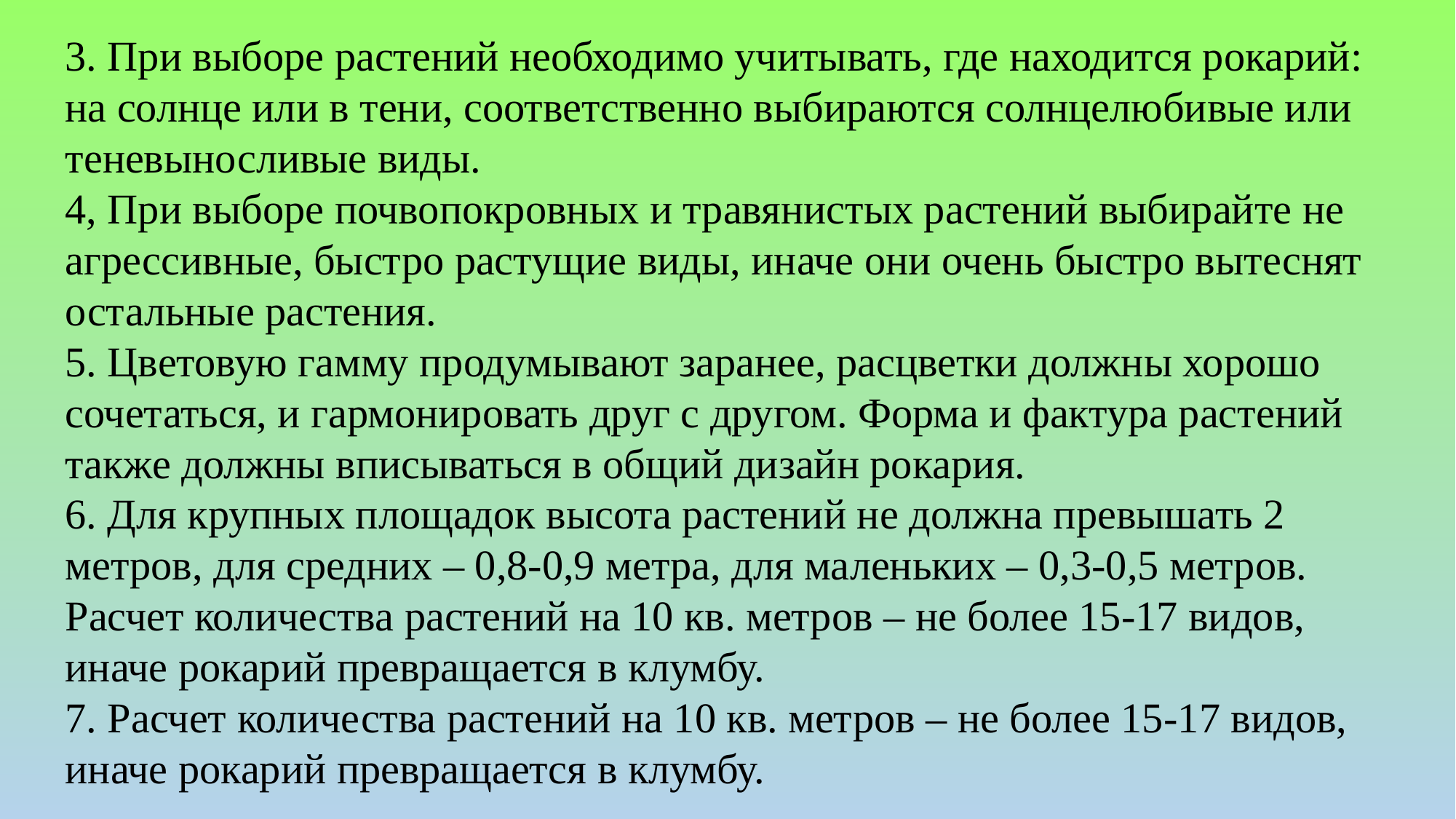

3. При выборе растений необходимо учитывать, где находится рокарий: на солнце или в тени, соответственно выбираются солнцелюбивые или теневыносливые виды.
4, При выборе почвопокровных и травянистых растений выбирайте не агрессивные, быстро растущие виды, иначе они очень быстро вытеснят остальные растения.
5. Цветовую гамму продумывают заранее, расцветки должны хорошо сочетаться, и гармонировать друг с другом. Форма и фактура растений также должны вписываться в общий дизайн рокария.
6. Для крупных площадок высота растений не должна превышать 2 метров, для средних – 0,8-0,9 метра, для маленьких – 0,3-0,5 метров.
Расчет количества растений на 10 кв. метров – не более 15-17 видов, иначе рокарий превращается в клумбу.
7. Расчет количества растений на 10 кв. метров – не более 15-17 видов, иначе рокарий превращается в клумбу.